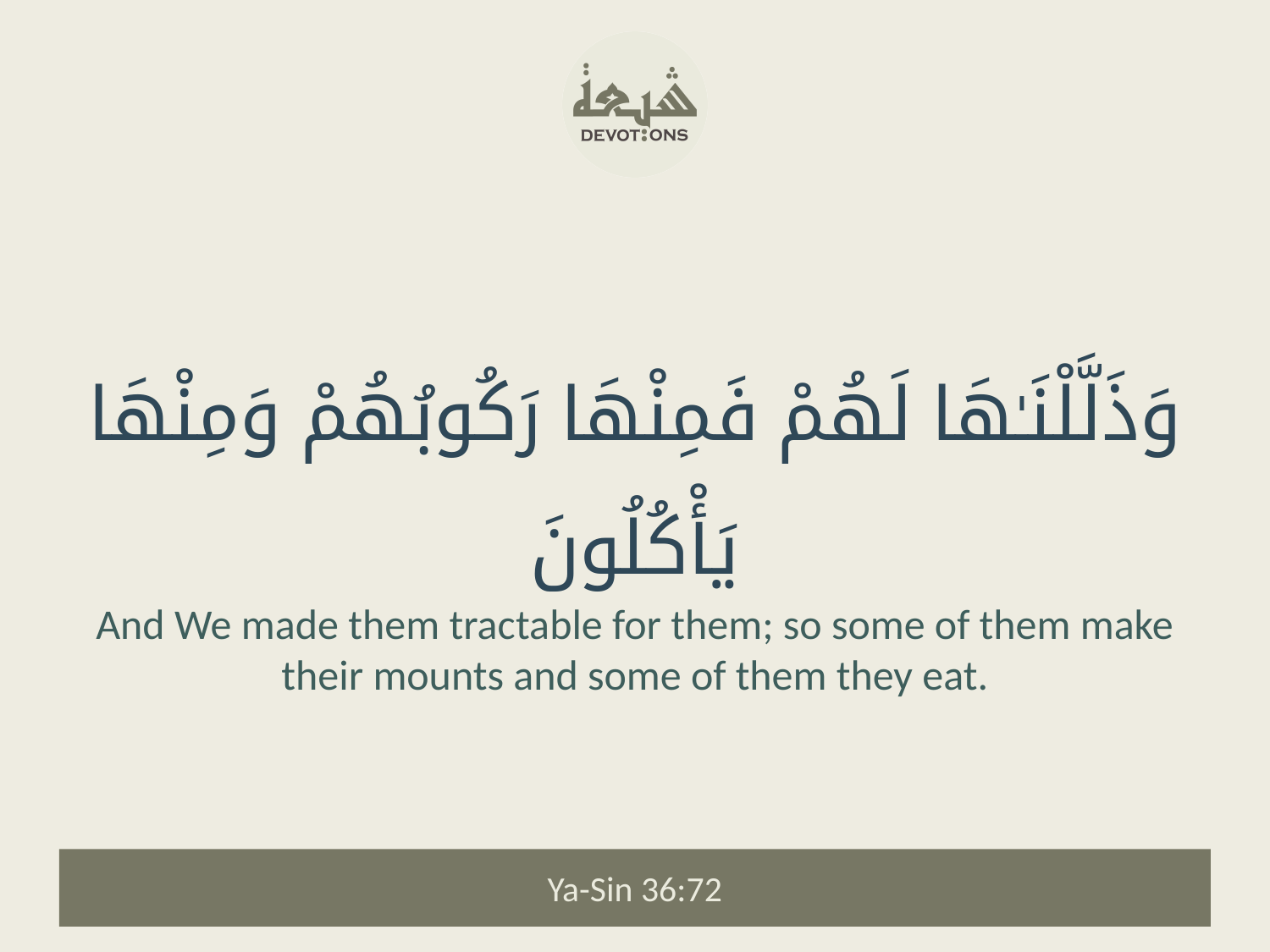

وَذَلَّلْنَـٰهَا لَهُمْ فَمِنْهَا رَكُوبُهُمْ وَمِنْهَا يَأْكُلُونَ
And We made them tractable for them; so some of them make their mounts and some of them they eat.
Ya-Sin 36:72